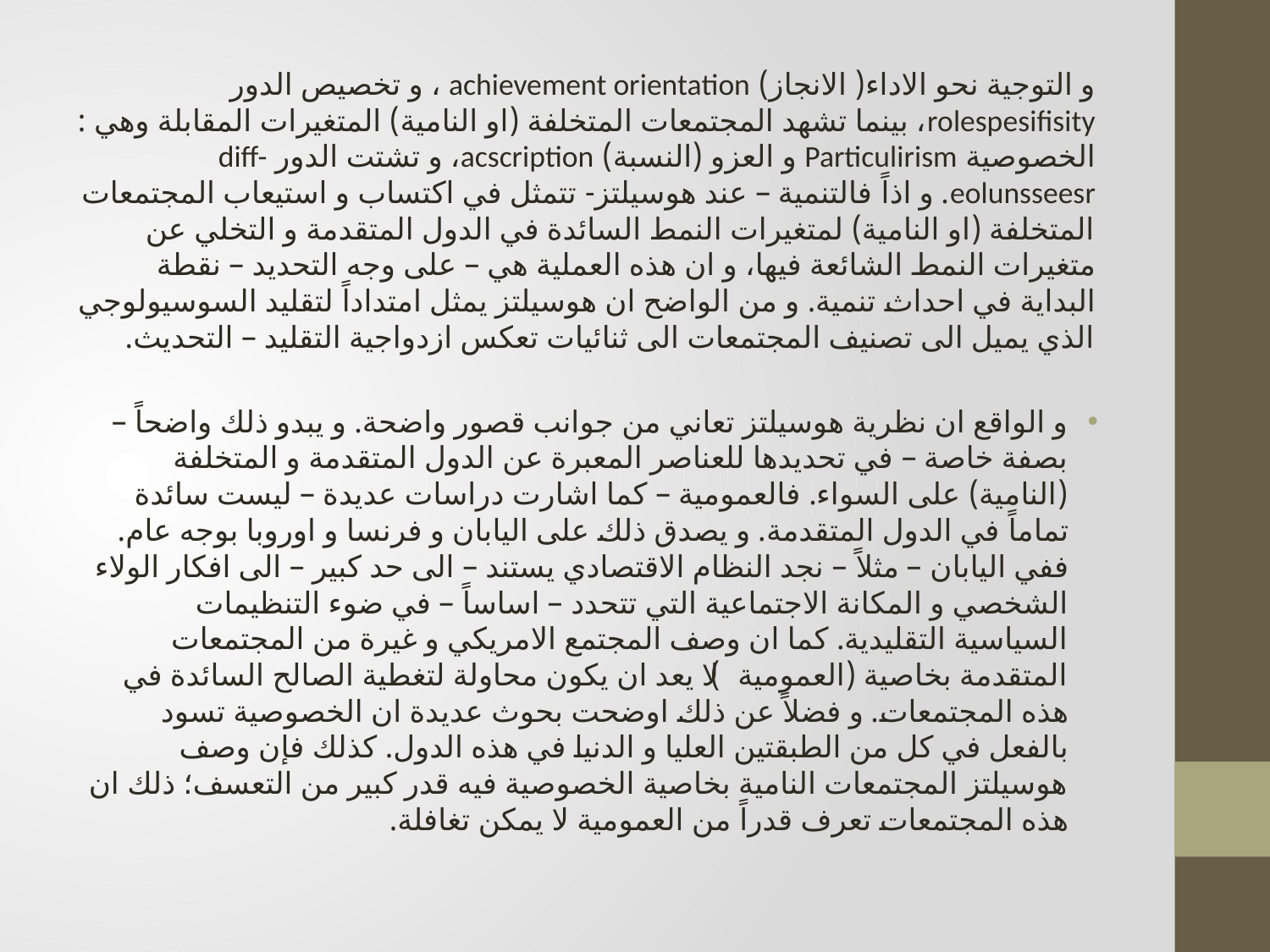

و التوجية نحو الاداء( الانجاز) achievement orientation ، و تخصيص الدور rolespesifisity، بينما تشهد المجتمعات المتخلفة (او النامية) المتغيرات المقابلة وهي : الخصوصية Particulirism و العزو (النسبة) acscription، و تشتت الدور diff-eolunsseesr. و اذاً فالتنمية – عند هوسيلتز- تتمثل في اكتساب و استيعاب المجتمعات المتخلفة (او النامية) لمتغيرات النمط السائدة في الدول المتقدمة و التخلي عن متغيرات النمط الشائعة فيها، و ان هذه العملية هي – على وجه التحديد – نقطة البداية في احداث تنمية. و من الواضح ان هوسيلتز يمثل امتداداً لتقليد السوسيولوجي الذي يميل الى تصنيف المجتمعات الى ثنائيات تعكس ازدواجية التقليد – التحديث.

و الواقع ان نظرية هوسيلتز تعاني من جوانب قصور واضحة. و يبدو ذلك واضحاً – بصفة خاصة – في تحديدها للعناصر المعبرة عن الدول المتقدمة و المتخلفة (النامية) على السواء. فالعمومية – كما اشارت دراسات عديدة – ليست سائدة تماماً في الدول المتقدمة. و يصدق ذلك على اليابان و فرنسا و اوروبا بوجه عام. ففي اليابان – مثلاً – نجد النظام الاقتصادي يستند – الى حد كبير – الى افكار الولاء الشخصي و المكانة الاجتماعية التي تتحدد – اساساً – في ضوء التنظيمات السياسية التقليدية. كما ان وصف المجتمع الامريكي و غيرة من المجتمعات المتقدمة بخاصية (العمومية) لا يعد ان يكون محاولة لتغطية الصالح السائدة في هذه المجتمعات. و فضلاً عن ذلك اوضحت بحوث عديدة ان الخصوصية تسود بالفعل في كل من الطبقتين العليا و الدنيا في هذه الدول. كذلك فإن وصف هوسيلتز المجتمعات النامية بخاصية الخصوصية فيه قدر كبير من التعسف؛ ذلك ان هذه المجتمعات تعرف قدراً من العمومية لا يمكن تغافلة.